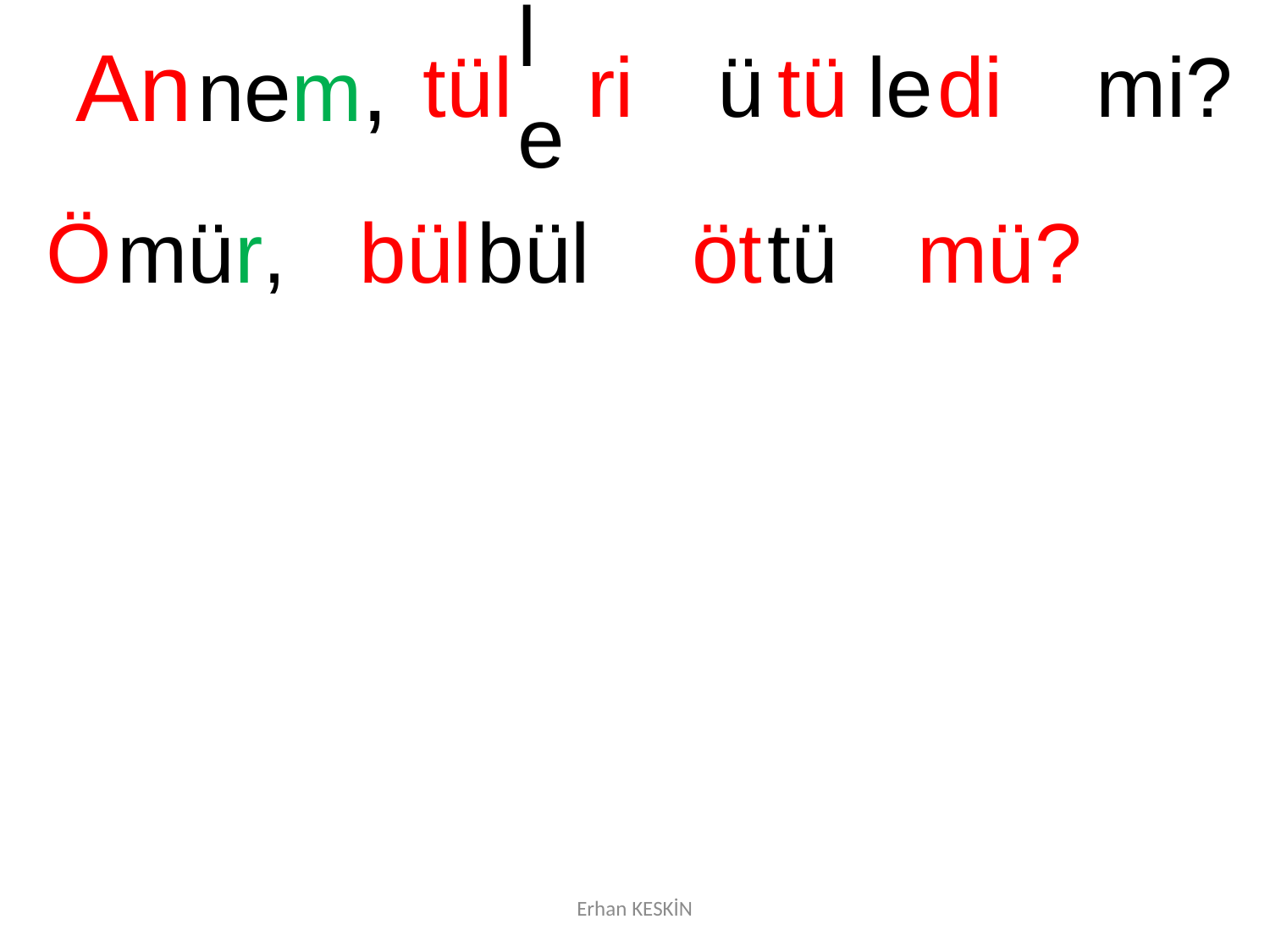

An
nem,
tül
le
ri
ü
tü
le
di
mi?
Ö
mür,
bül
bül
öt
tü
mü?
Erhan KESKİN